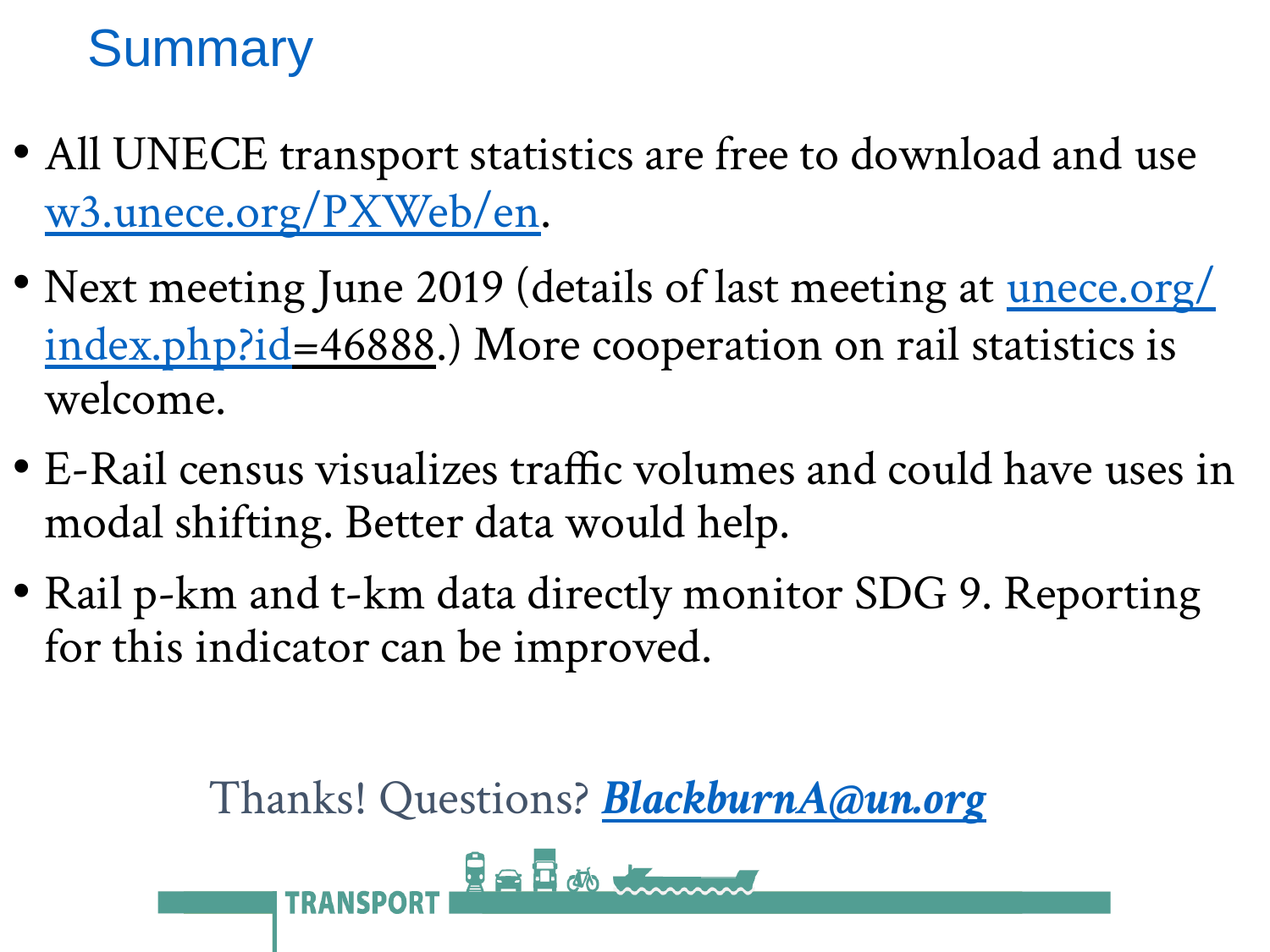

# Summary
All UNECE transport statistics are free to download and use w3.unece.org/PXWeb/en.
Next meeting June 2019 (details of last meeting at unece.org/index.php?id=46888.) More cooperation on rail statistics is welcome.
E-Rail census visualizes traffic volumes and could have uses in modal shifting. Better data would help.
Rail p-km and t-km data directly monitor SDG 9. Reporting for this indicator can be improved.

Thanks! Questions? BlackburnA@un.org